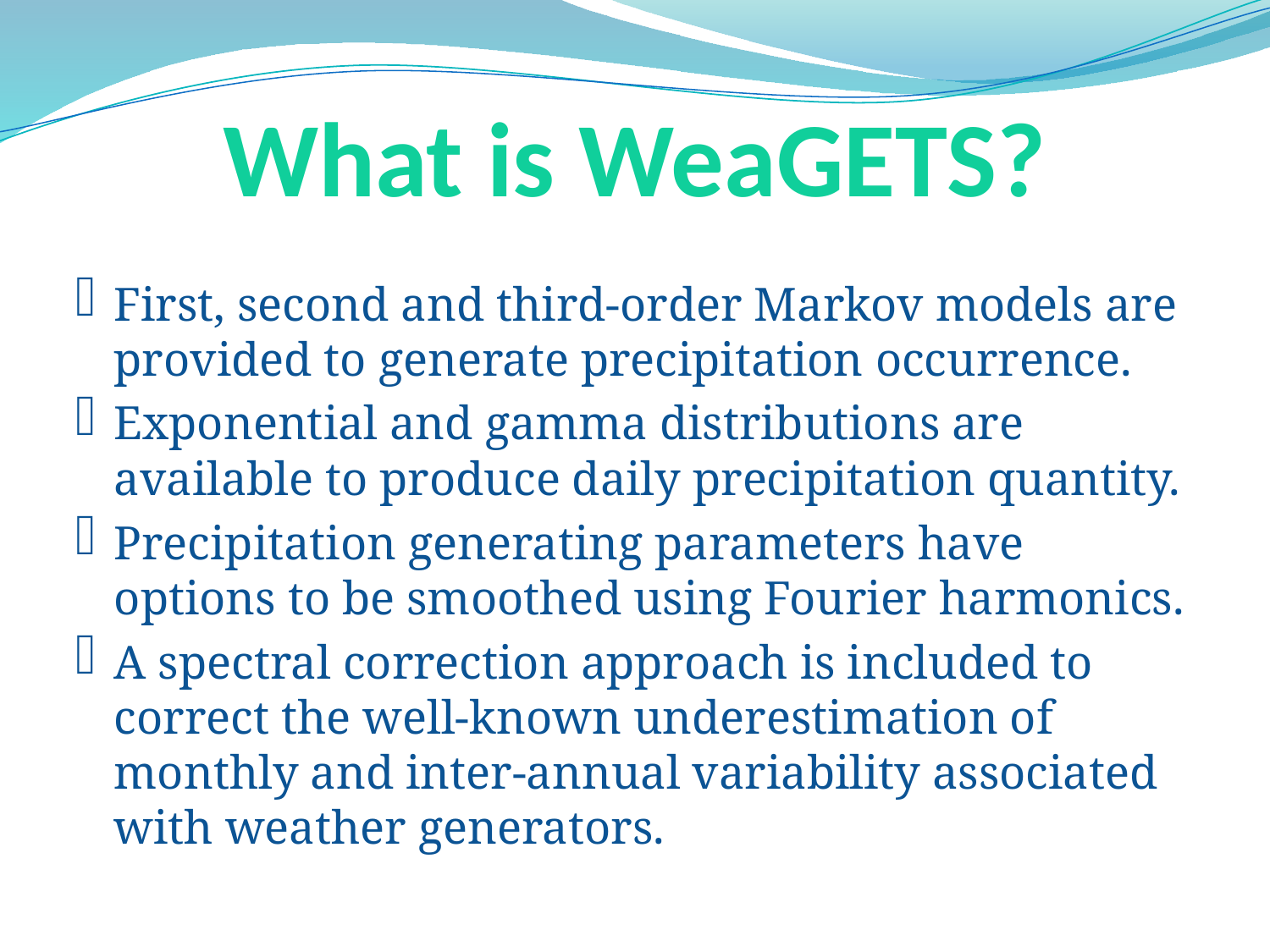

# What is WeaGETS?
First, second and third-order Markov models are provided to generate precipitation occurrence.
Exponential and gamma distributions are available to produce daily precipitation quantity.
Precipitation generating parameters have options to be smoothed using Fourier harmonics.
A spectral correction approach is included to correct the well-known underestimation of monthly and inter-annual variability associated with weather generators.